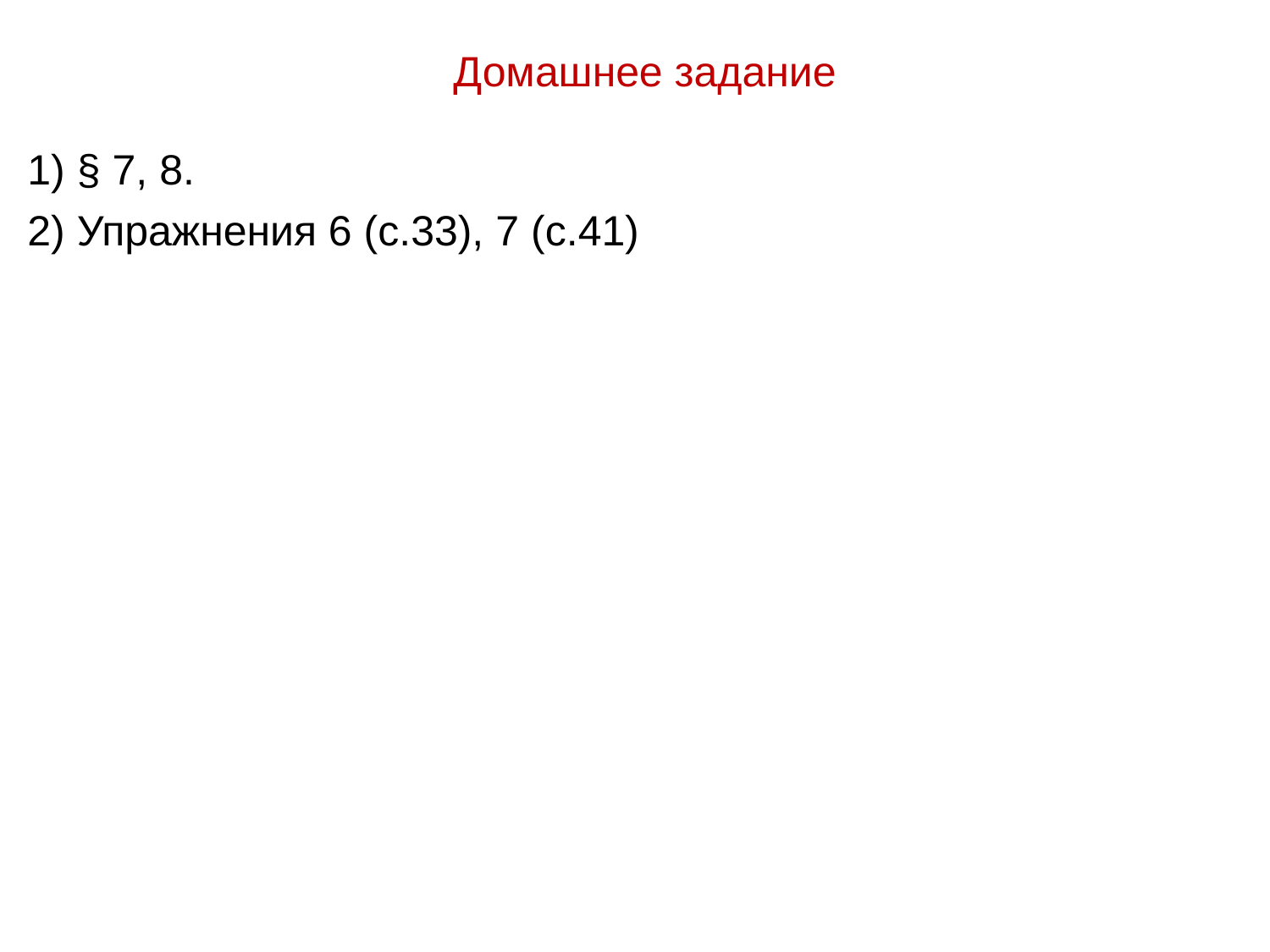

Домашнее задание
1) § 7, 8.
2) Упражнения 6 (с.33), 7 (с.41)